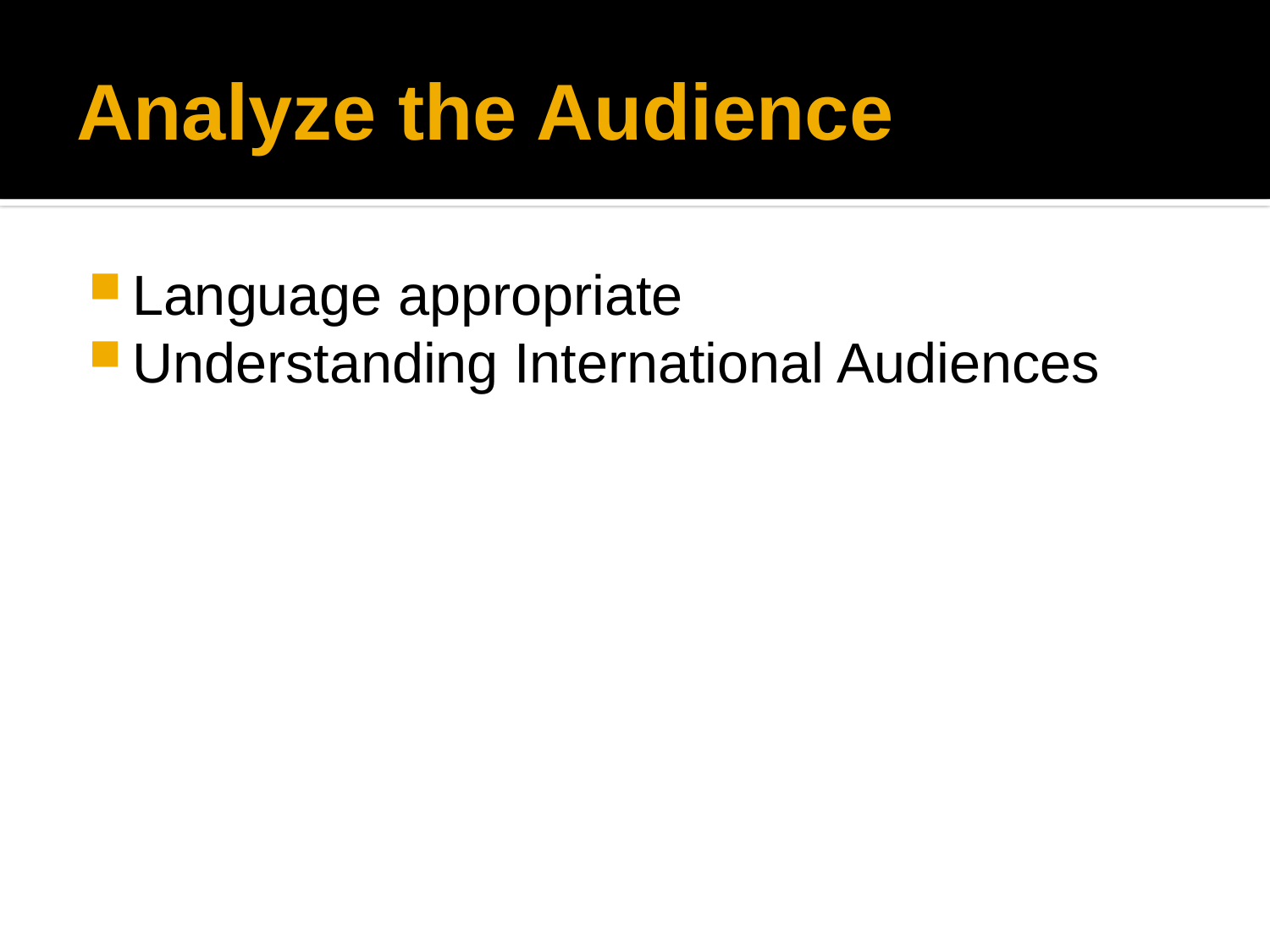

# Analyze the Audience
Language appropriate
Understanding International Audiences